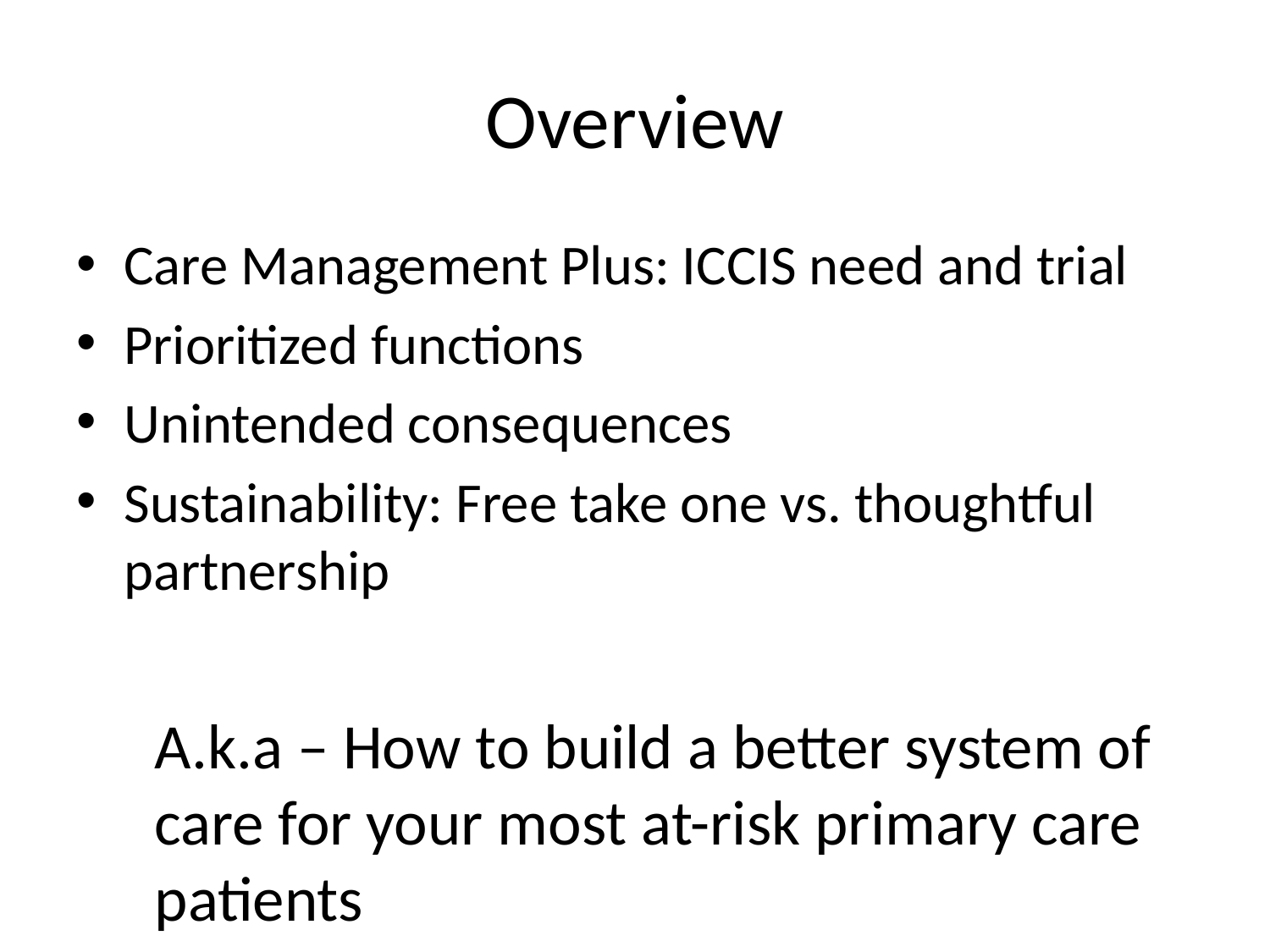

# Overview
Care Management Plus: ICCIS need and trial
Prioritized functions
Unintended consequences
Sustainability: Free take one vs. thoughtful partnership

A.k.a – How to build a better system of care for your most at-risk primary care patients